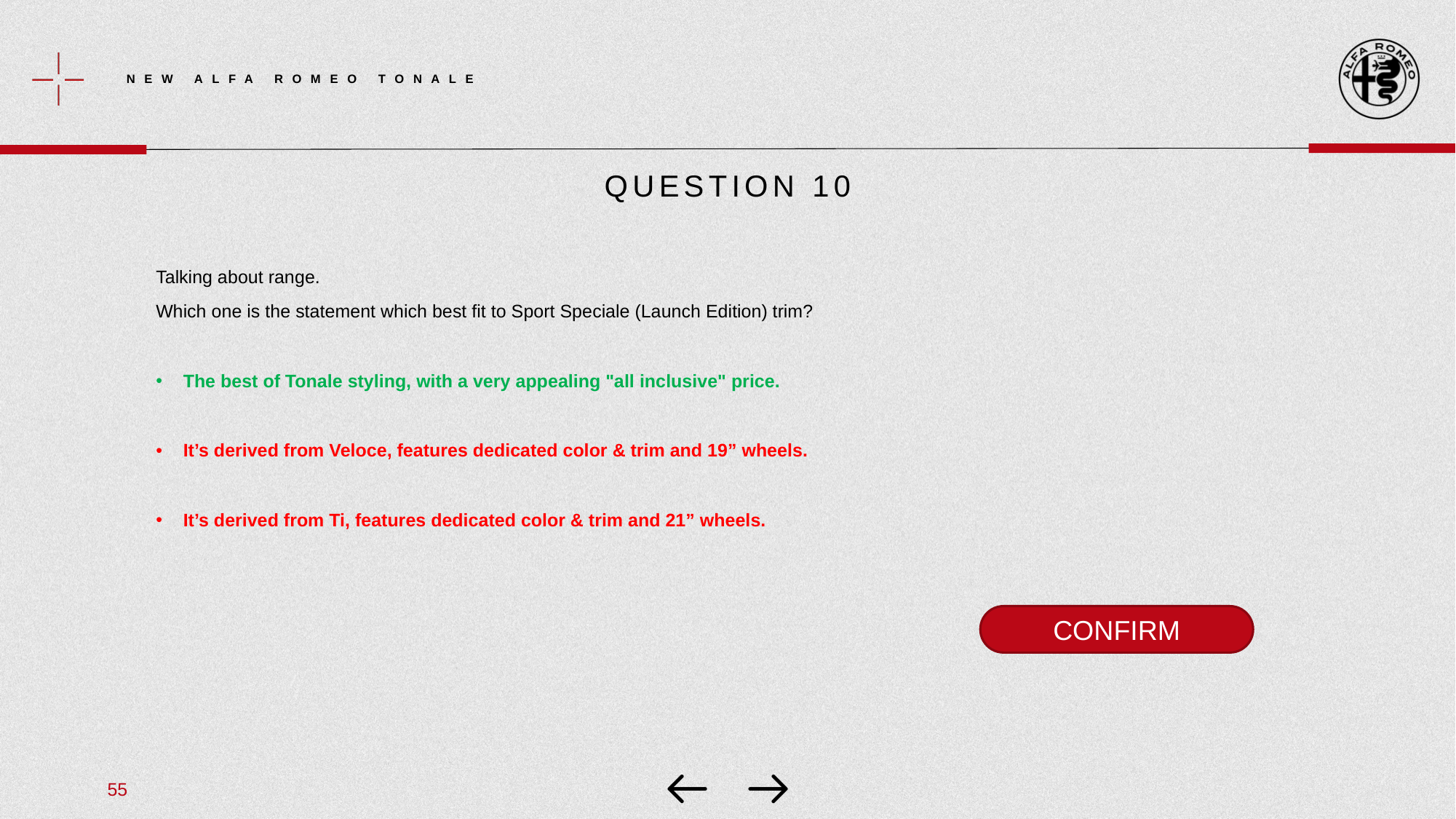

# Question 10
Talking about range.
Which one is the statement which best fit to Sport Speciale (Launch Edition) trim?

The best of Tonale styling, with a very appealing "all inclusive" price.

It’s derived from Veloce, features dedicated color & trim and 19” wheels.

It’s derived from Ti, features dedicated color & trim and 21” wheels.
CONFIRM